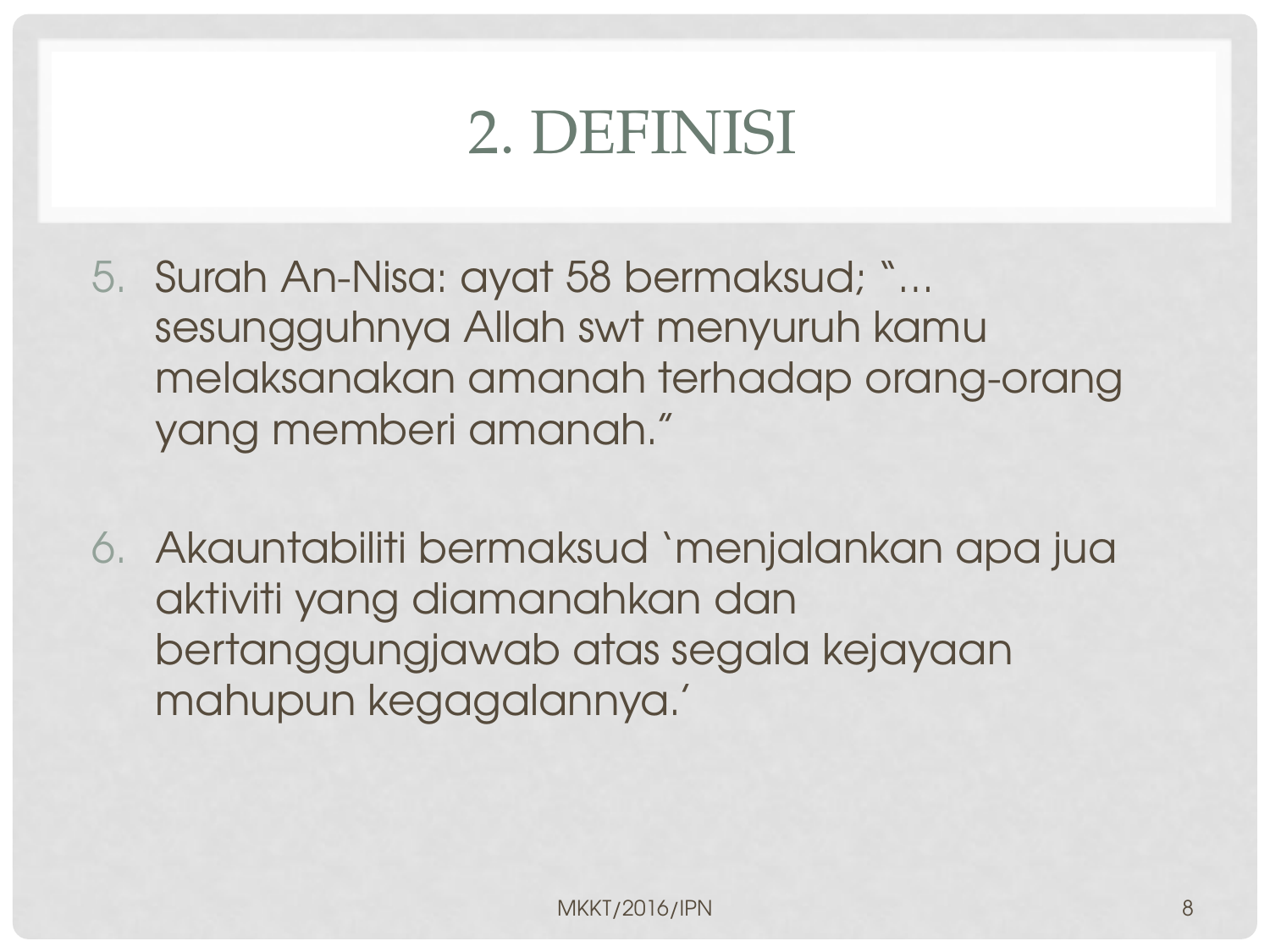

# 2. definisi
Surah An-Nisa: ayat 58 bermaksud; “…sesungguhnya Allah swt menyuruh kamu melaksanakan amanah terhadap orang-orang yang memberi amanah.”

Akauntabiliti bermaksud ‘menjalankan apa jua aktiviti yang diamanahkan dan bertanggungjawab atas segala kejayaan mahupun kegagalannya.’
MKKT/2016/IPN
8